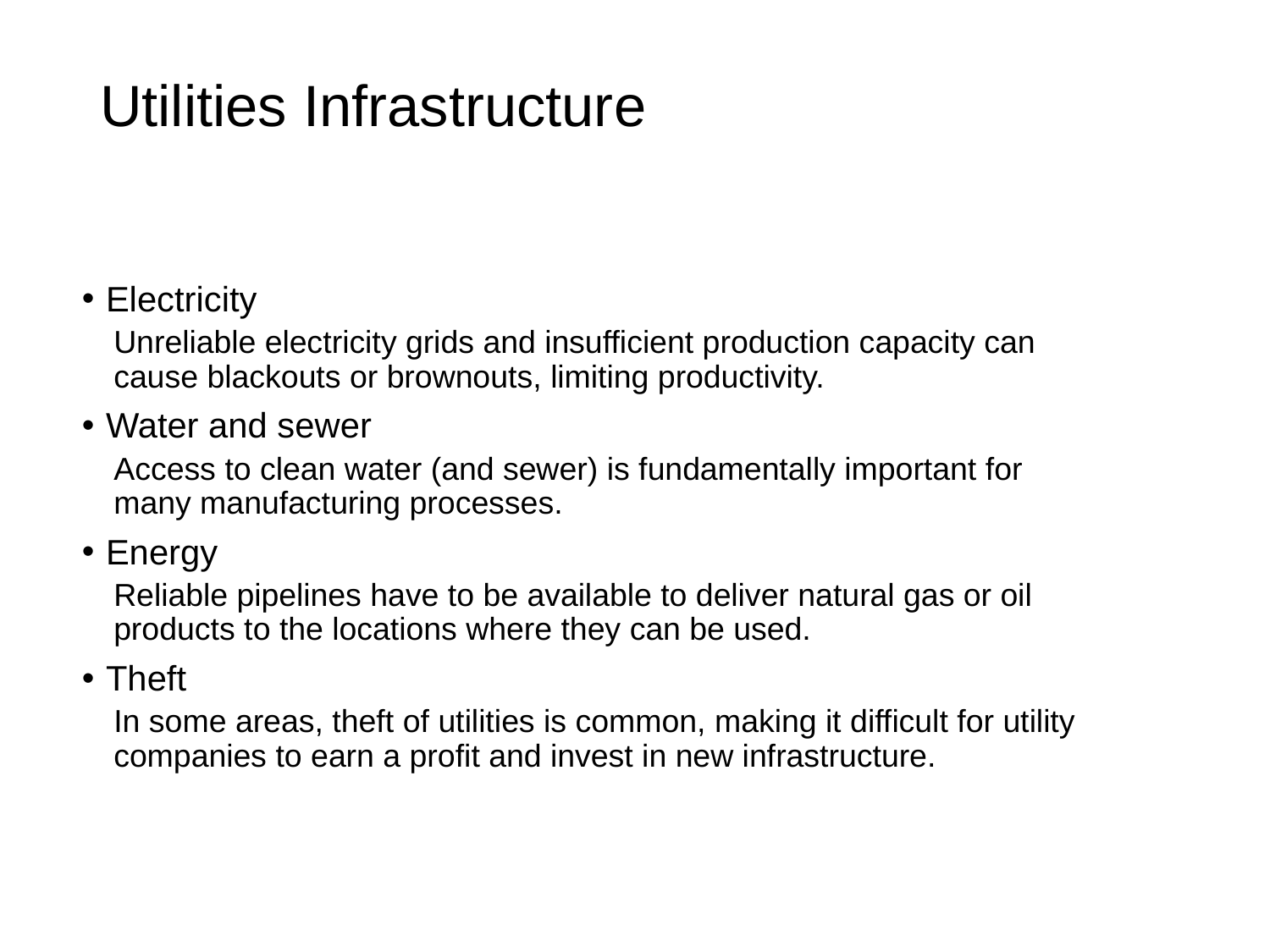

# Utilities Infrastructure
Electricity
Unreliable electricity grids and insufficient production capacity can cause blackouts or brownouts, limiting productivity.
Water and sewer
Access to clean water (and sewer) is fundamentally important for many manufacturing processes.
Energy
Reliable pipelines have to be available to deliver natural gas or oil products to the locations where they can be used.
Theft
In some areas, theft of utilities is common, making it difficult for utility companies to earn a profit and invest in new infrastructure.